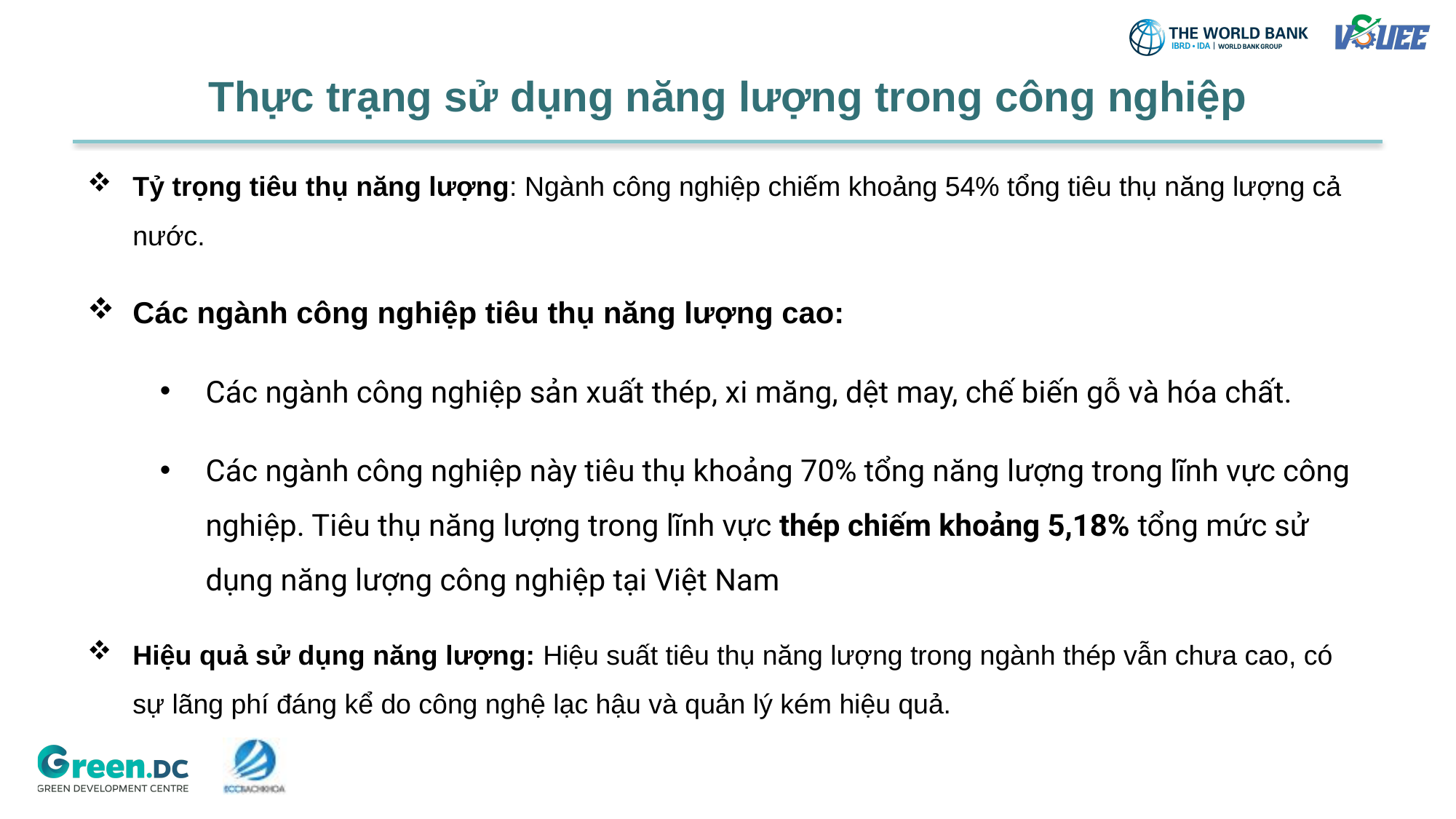

# Thực trạng sử dụng năng lượng trong công nghiệp
Tỷ trọng tiêu thụ năng lượng: Ngành công nghiệp chiếm khoảng 54% tổng tiêu thụ năng lượng cả nước.
Các ngành công nghiệp tiêu thụ năng lượng cao:
Các ngành công nghiệp sản xuất thép, xi măng, dệt may, chế biến gỗ và hóa chất.
Các ngành công nghiệp này tiêu thụ khoảng 70% tổng năng lượng trong lĩnh vực công nghiệp. Tiêu thụ năng lượng trong lĩnh vực thép chiếm khoảng 5,18% tổng mức sử dụng năng lượng công nghiệp tại Việt Nam
Hiệu quả sử dụng năng lượng: Hiệu suất tiêu thụ năng lượng trong ngành thép vẫn chưa cao, có sự lãng phí đáng kể do công nghệ lạc hậu và quản lý kém hiệu quả.